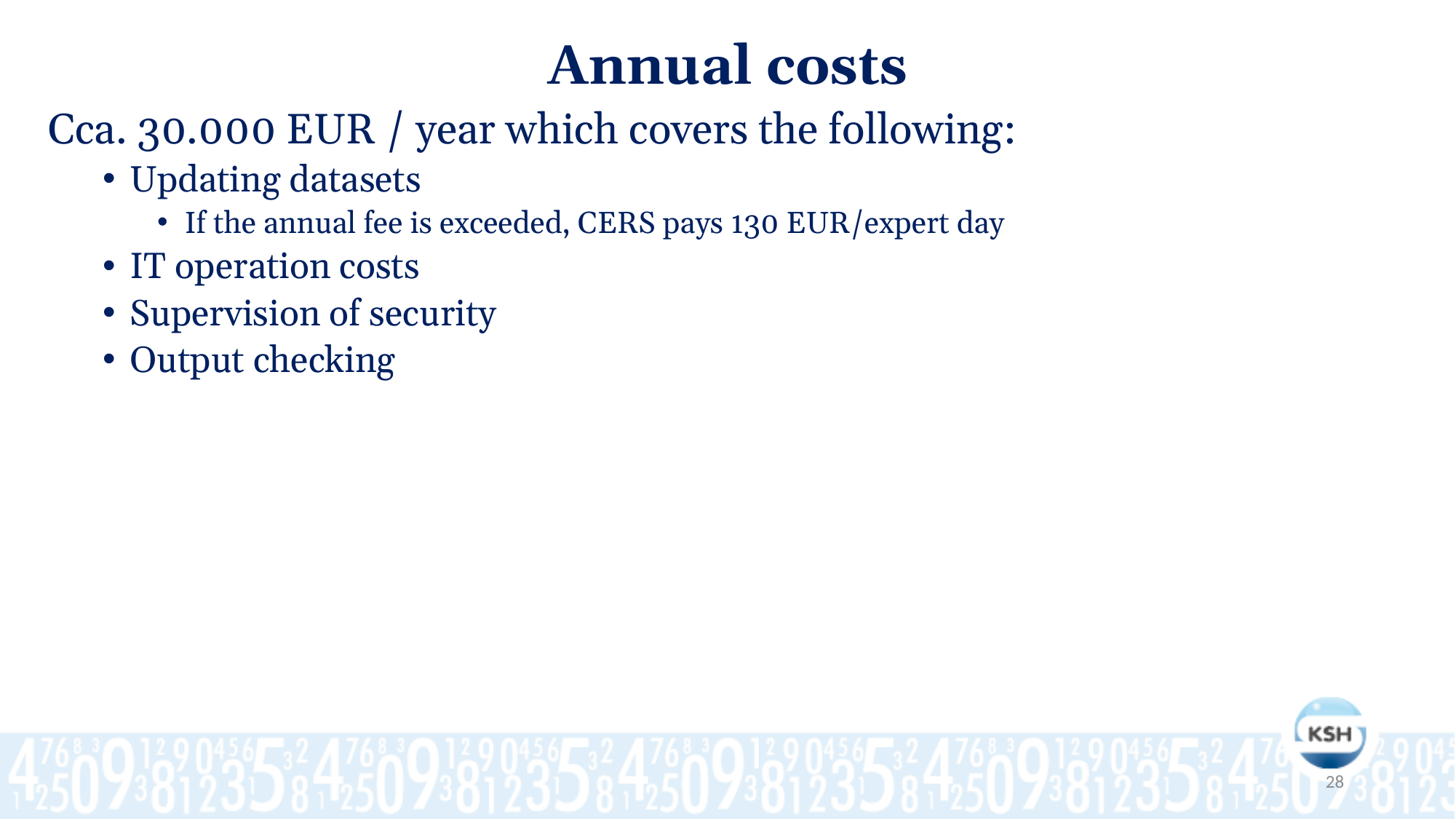

Annual costs
Cca. 30.000 EUR / year which covers the following:
Updating datasets
If the annual fee is exceeded, CERS pays 130 EUR/expert day
IT operation costs
Supervision of security
Output checking
28